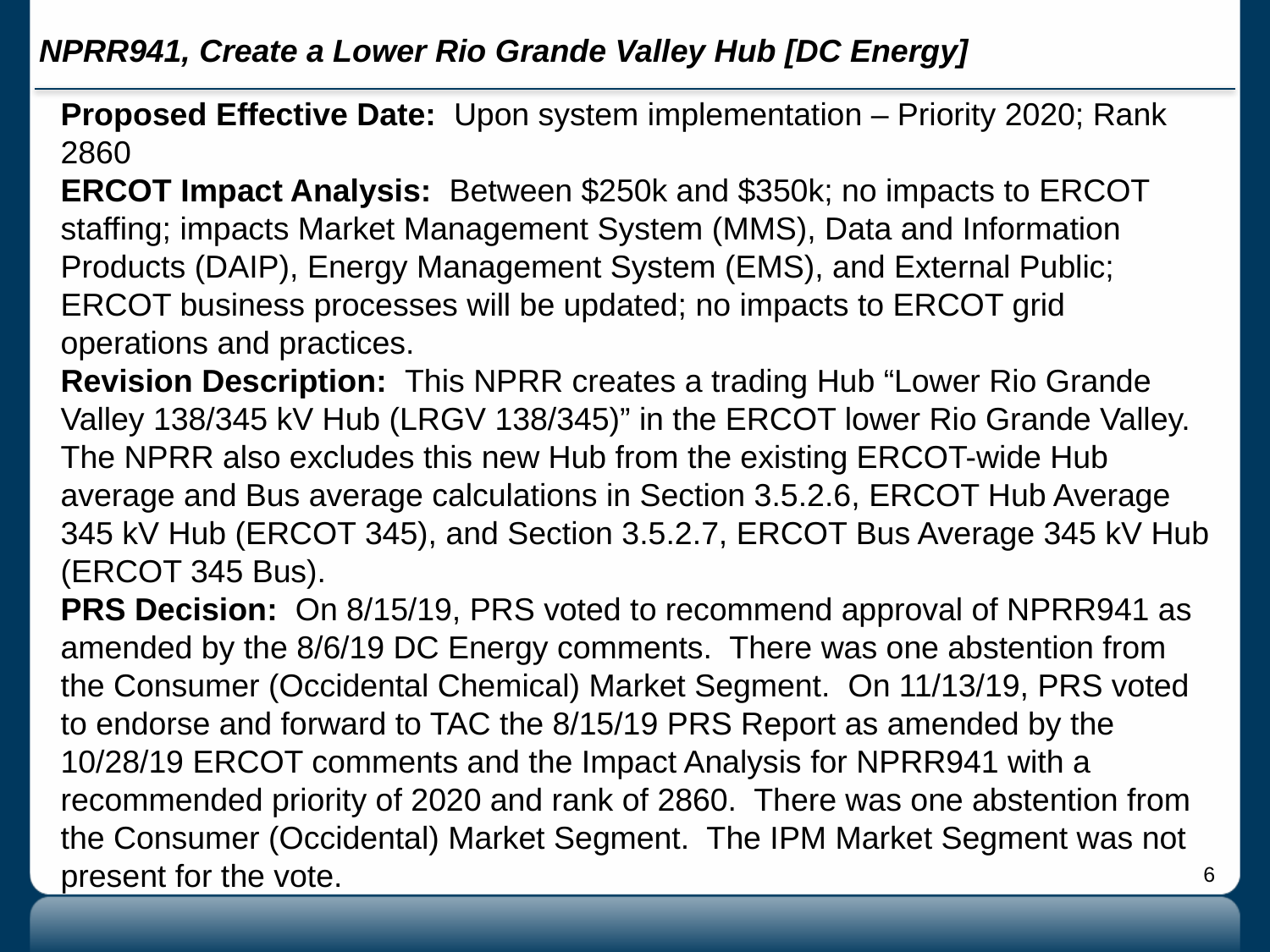

# NPRR941, Create a Lower Rio Grande Valley Hub [DC Energy]
Proposed Effective Date:  Upon system implementation – Priority 2020; Rank 2860
ERCOT Impact Analysis:  Between $250k and $350k; no impacts to ERCOT staffing; impacts Market Management System (MMS), Data and Information Products (DAIP), Energy Management System (EMS), and External Public; ERCOT business processes will be updated; no impacts to ERCOT grid operations and practices.
Revision Description:  This NPRR creates a trading Hub “Lower Rio Grande Valley 138/345 kV Hub (LRGV 138/345)” in the ERCOT lower Rio Grande Valley.  The NPRR also excludes this new Hub from the existing ERCOT-wide Hub average and Bus average calculations in Section 3.5.2.6, ERCOT Hub Average 345 kV Hub (ERCOT 345), and Section 3.5.2.7, ERCOT Bus Average 345 kV Hub (ERCOT 345 Bus).
PRS Decision:  On 8/15/19, PRS voted to recommend approval of NPRR941 as amended by the 8/6/19 DC Energy comments.  There was one abstention from the Consumer (Occidental Chemical) Market Segment.  On 11/13/19, PRS voted to endorse and forward to TAC the 8/15/19 PRS Report as amended by the 10/28/19 ERCOT comments and the Impact Analysis for NPRR941 with a recommended priority of 2020 and rank of 2860.  There was one abstention from the Consumer (Occidental) Market Segment.  The IPM Market Segment was not present for the vote.